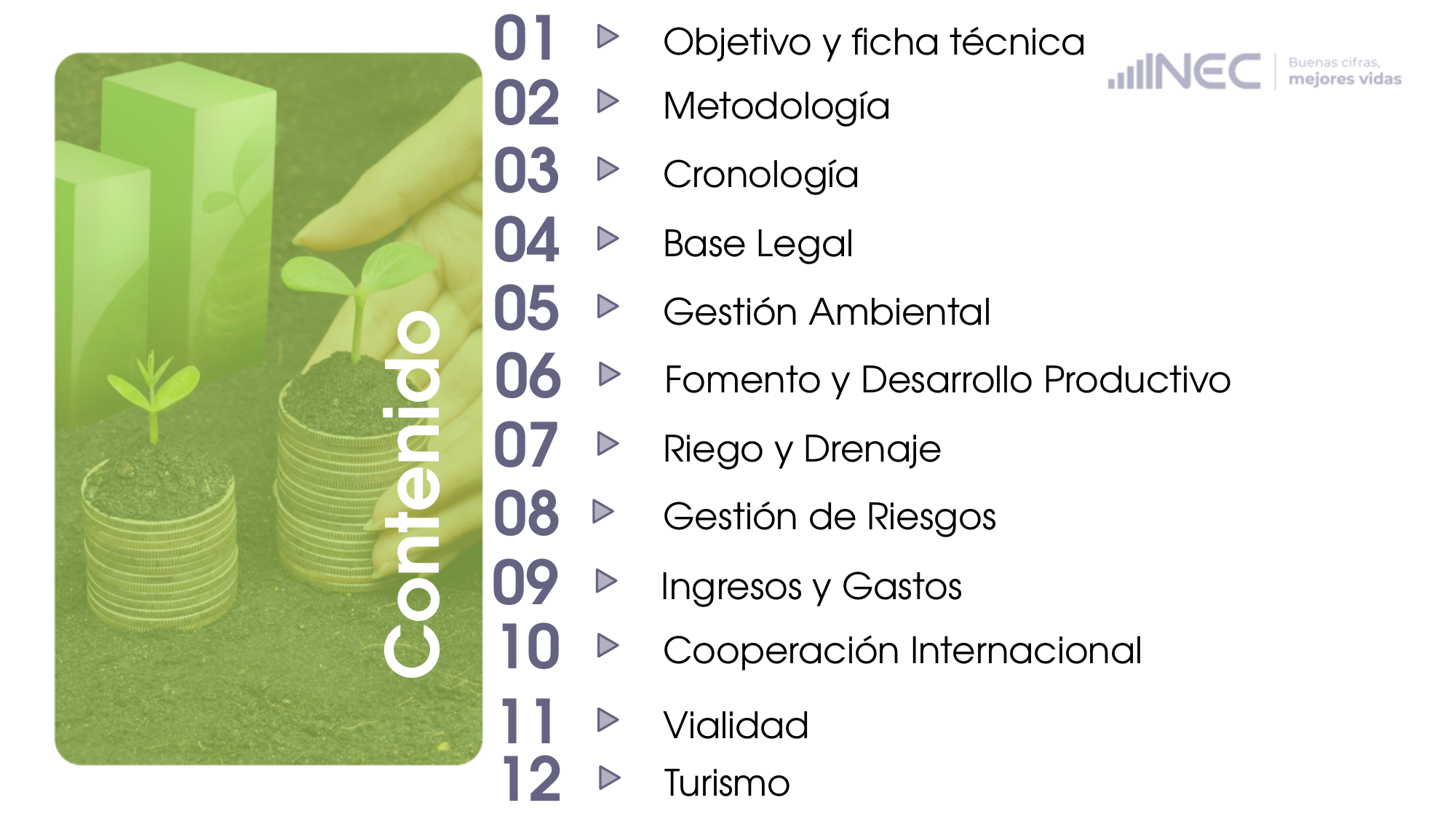

01
Objetivo y ficha técnica

02
Metodología

03
Cronología

04
Base Legal

05
Gestión Ambiental

06
Fomento y Desarrollo Productivo

07
# Contenido
Riego y Drenaje

08
Gestión de Riesgos

09
Ingresos y Gastos

10
Cooperación Internacional

11

Vialidad

12
Turismo